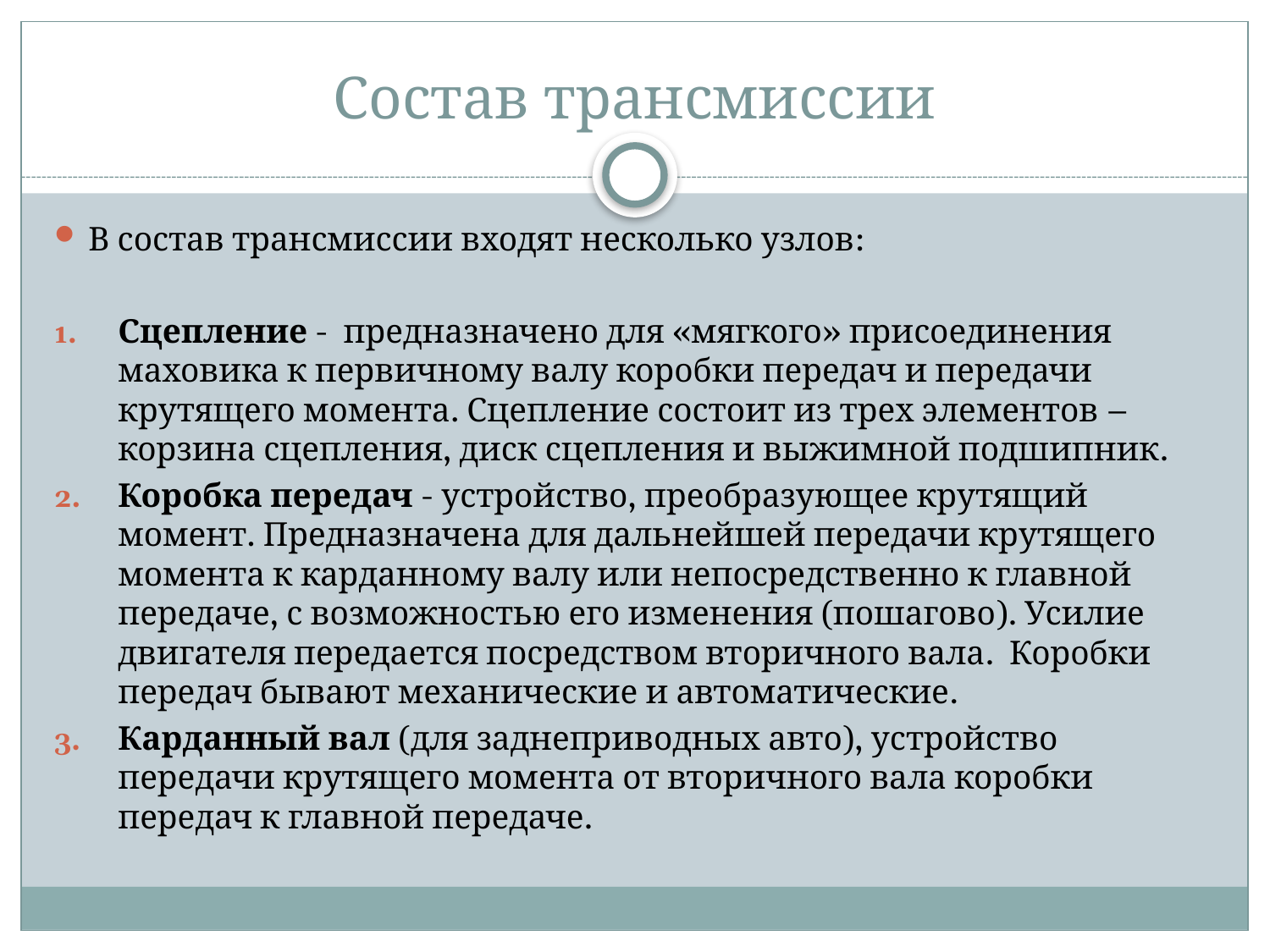

# Состав трансмиссии
В состав трансмиссии входят несколько узлов:

Сцепление -  предназначено для «мягкого» присоединения маховика к первичному валу коробки передач и передачи крутящего момента. Сцепление состоит из трех элементов – корзина сцепления, диск сцепления и выжимной подшипник.
Коробка передач - устройство, преобразующее крутящий момент. Предназначена для дальнейшей передачи крутящего момента к карданному валу или непосредственно к главной передаче, с возможностью его изменения (пошагово). Усилие двигателя передается посредством вторичного вала.  Коробки передач бывают механические и автоматические.
Карданный вал (для заднеприводных авто), устройство передачи крутящего момента от вторичного вала коробки передач к главной передаче.